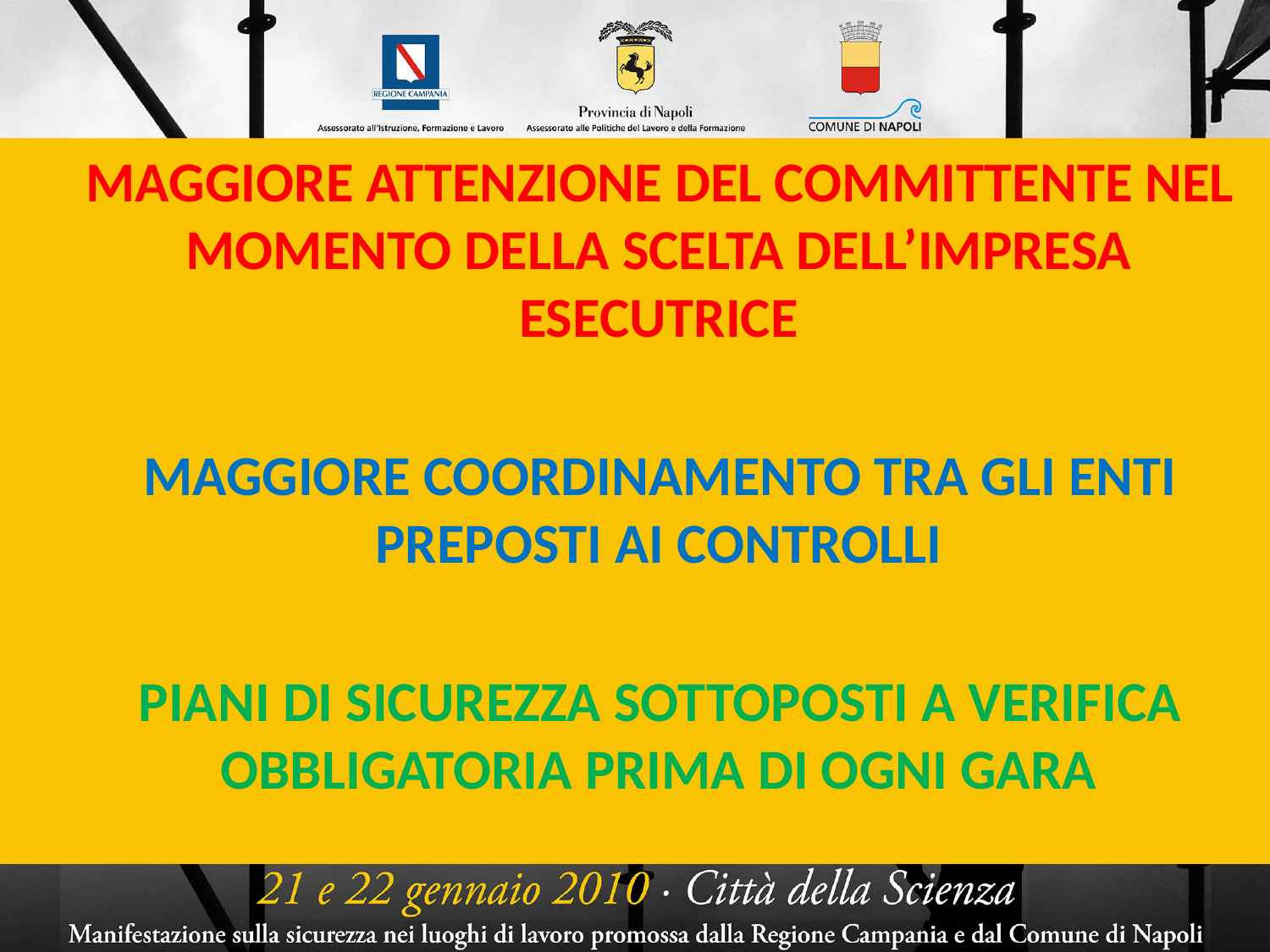

MAGGIORE ATTENZIONE DEL COMMITTENTE NEL MOMENTO DELLA SCELTA DELL’IMPRESA ESECUTRICE

MAGGIORE COORDINAMENTO TRA GLI ENTI PREPOSTI AI CONTROLLI

PIANI DI SICUREZZA SOTTOPOSTI A VERIFICA OBBLIGATORIA PRIMA DI OGNI GARA